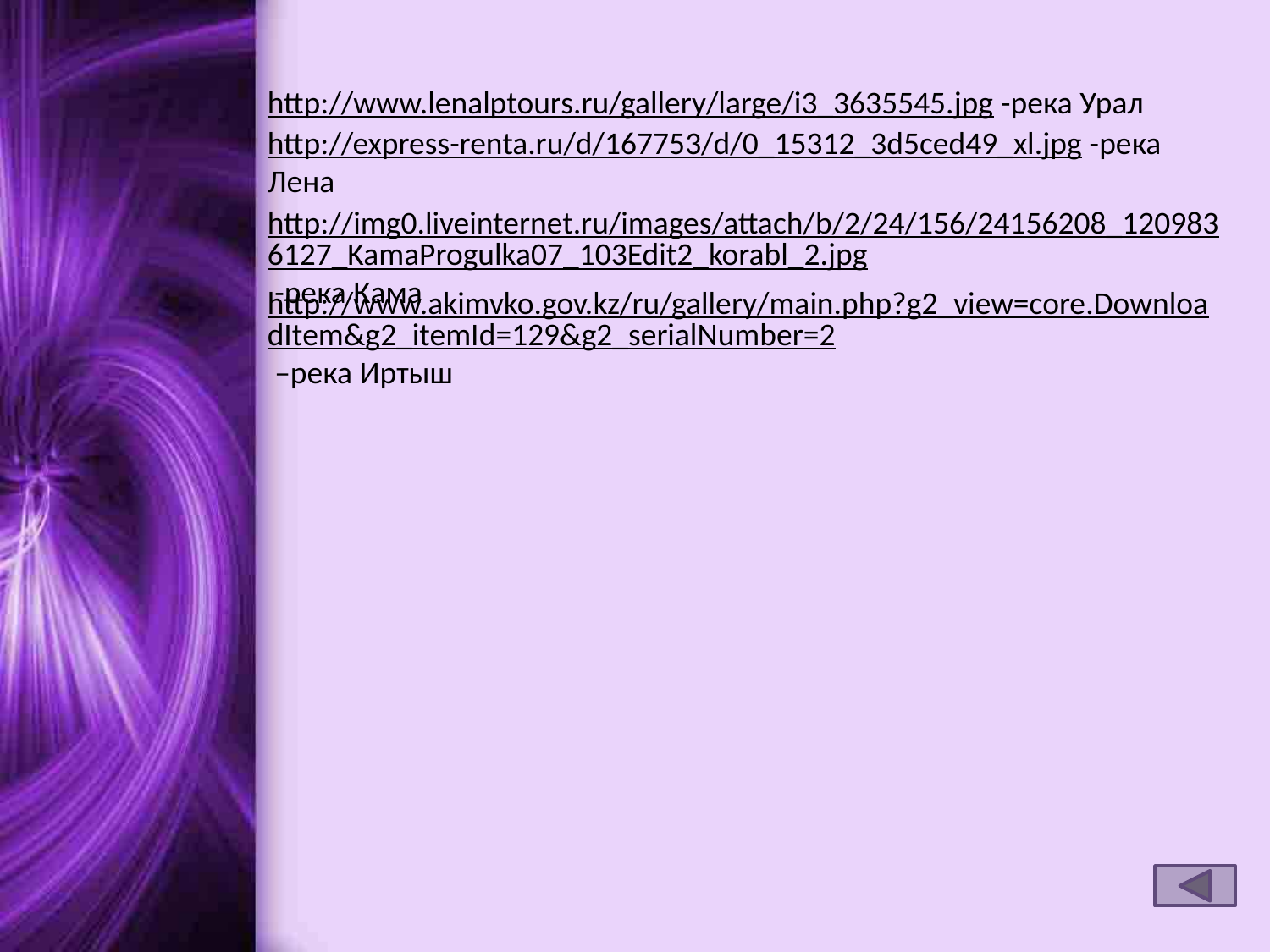

http://www.lenalptours.ru/gallery/large/i3_3635545.jpg -река Урал
http://express-renta.ru/d/167753/d/0_15312_3d5ced49_xl.jpg -река Лена
http://img0.liveinternet.ru/images/attach/b/2/24/156/24156208_1209836127_KamaProgulka07_103Edit2_korabl_2.jpg -река Кама
http://www.akimvko.gov.kz/ru/gallery/main.php?g2_view=core.DownloadItem&g2_itemId=129&g2_serialNumber=2 –река Иртыш